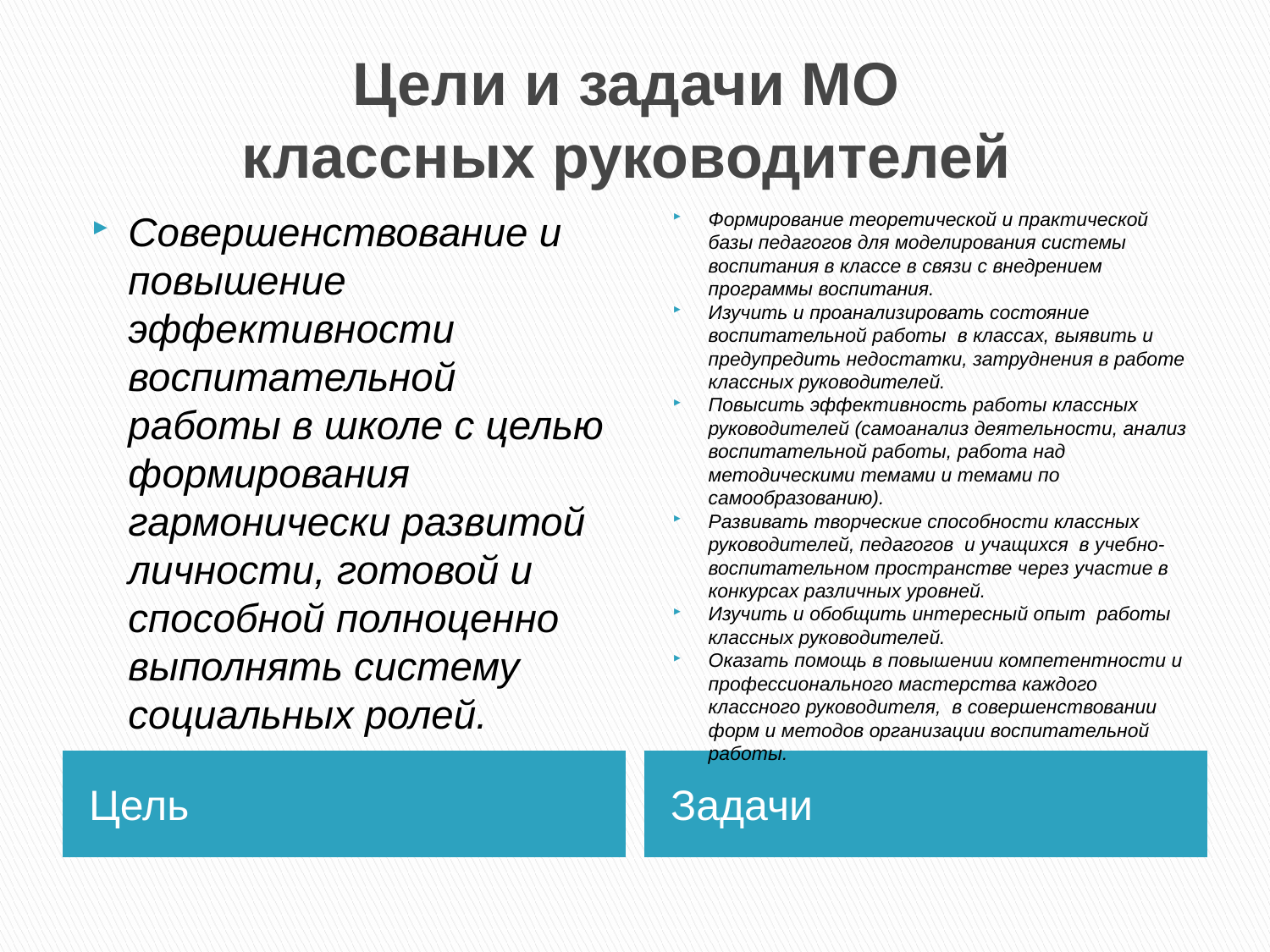

# Цели и задачи МО классных руководителей
Совершенствование и повышение эффективности воспитательной работы в школе с целью формирования гармонически развитой личности, готовой и способной полноценно выполнять систему социальных ролей.

Формирование теоретической и практической базы педагогов для моделирования системы воспитания в классе в связи с внедрением программы воспитания.
Изучить и проанализировать состояние  воспитательной работы  в классах, выявить и предупредить недостатки, затруднения в работе классных руководителей.
Повысить эффективность работы классных руководителей (самоанализ деятельности, анализ воспитательной работы, работа над методическими темами и темами по самообразованию).
Развивать творческие способности классных  руководителей, педагогов  и учащихся  в учебно-воспитательном пространстве через участие в конкурсах различных уровней.
Изучить и обобщить интересный опыт  работы классных руководителей.
Оказать помощь в повышении компетентности и профессионального мастерства каждого классного руководителя,  в совершенствовании форм и методов организации воспитательной работы.
Цель
Задачи